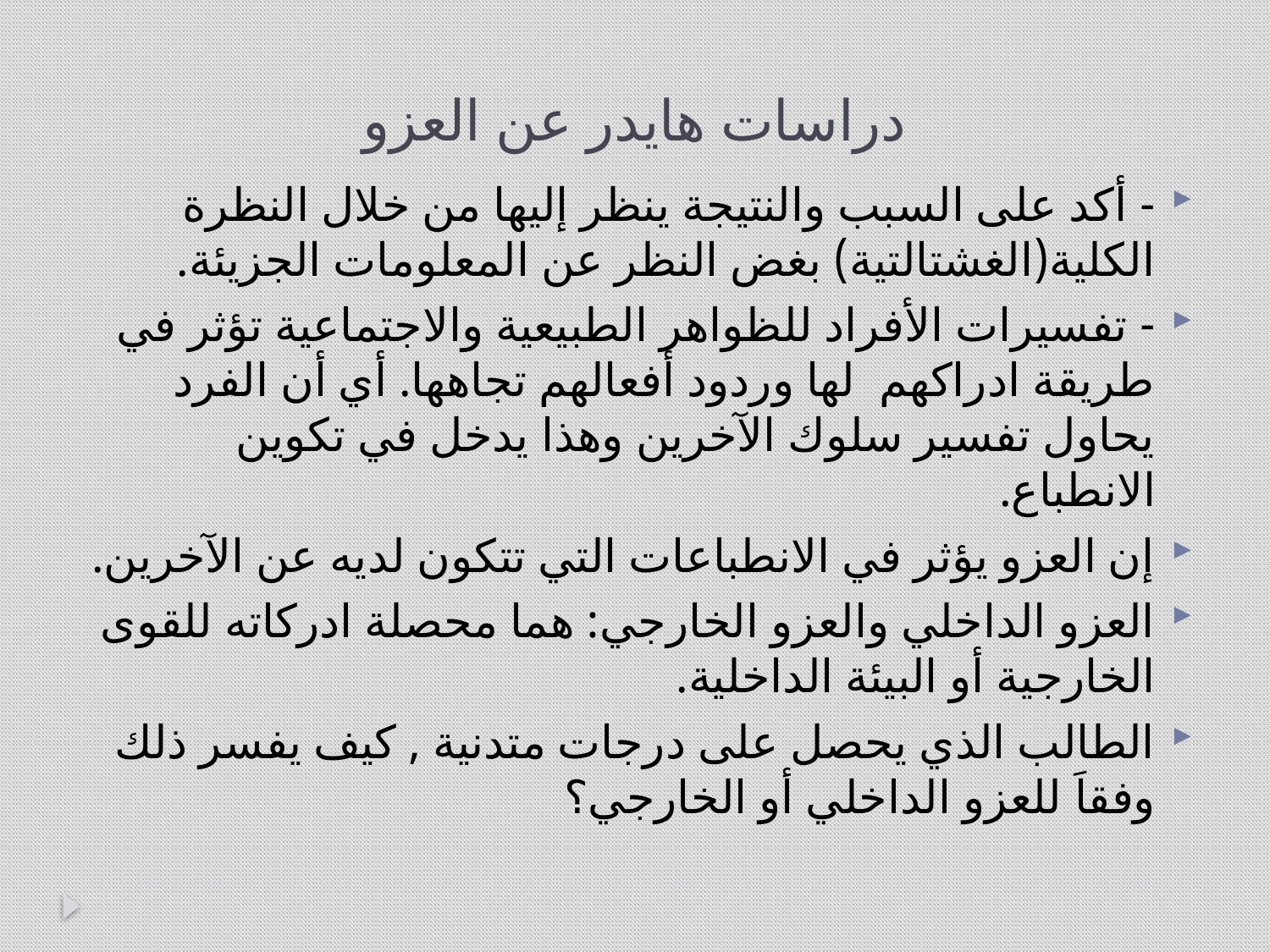

# دراسات هايدر عن العزو
- أكد على السبب والنتيجة ينظر إليها من خلال النظرة الكلية(الغشتالتية) بغض النظر عن المعلومات الجزيئة.
- تفسيرات الأفراد للظواهر الطبيعية والاجتماعية تؤثر في طريقة ادراكهم  لها وردود أفعالهم تجاهها. أي أن الفرد يحاول تفسير سلوك الآخرين وهذا يدخل في تكوين الانطباع.
إن العزو يؤثر في الانطباعات التي تتكون لديه عن الآخرين.
العزو الداخلي والعزو الخارجي: هما محصلة ادركاته للقوى الخارجية أو البيئة الداخلية.
الطالب الذي يحصل على درجات متدنية , كيف يفسر ذلك وفقاَ للعزو الداخلي أو الخارجي؟